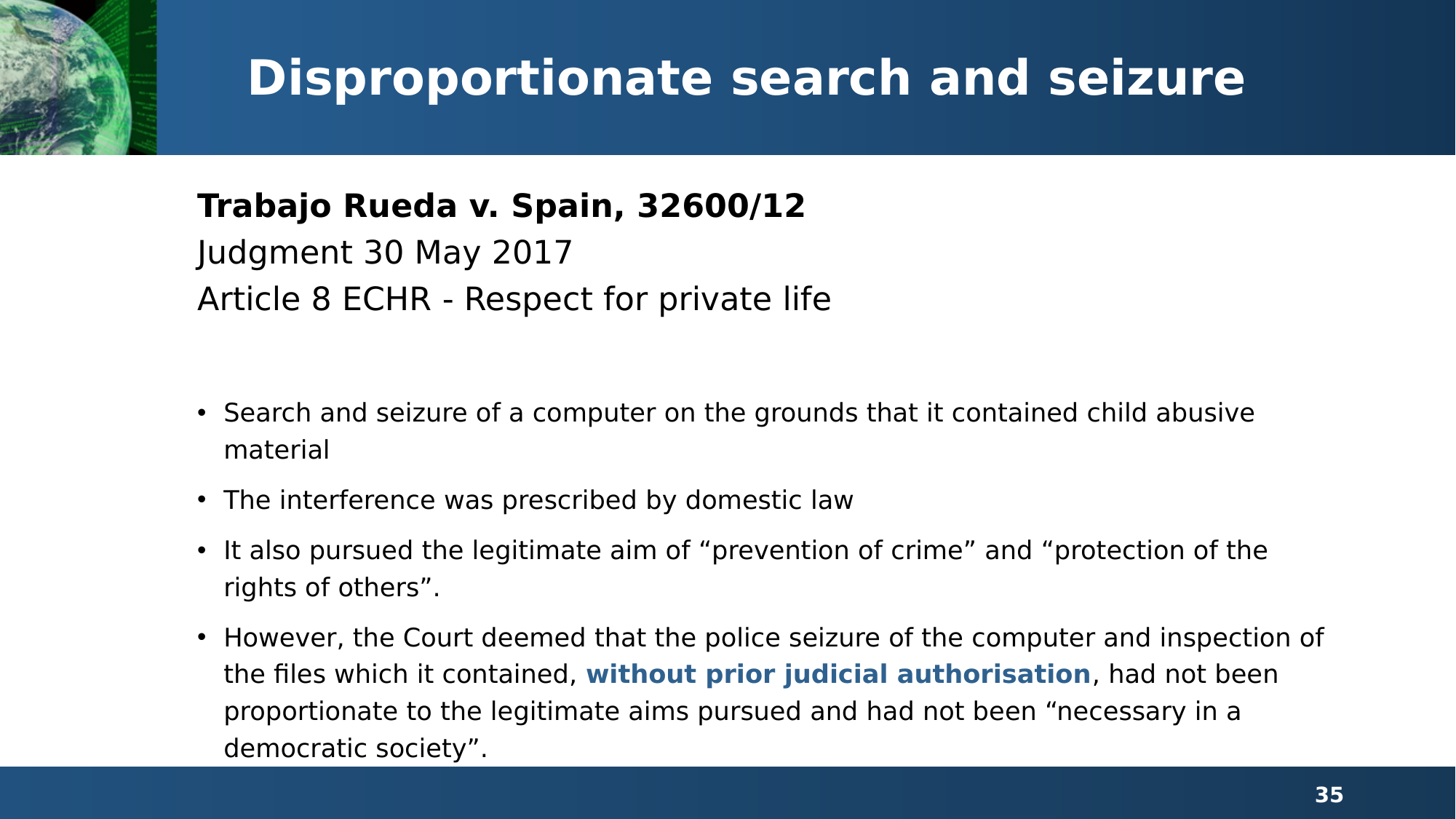

Disproportionate search and seizure
Trabajo Rueda v. Spain, 32600/12
Judgment 30 May 2017
Article 8 ECHR - Respect for private life

Search and seizure of a computer on the grounds that it contained child abusive material
The interference was prescribed by domestic law
It also pursued the legitimate aim of “prevention of crime” and “protection of the rights of others”.
However, the Court deemed that the police seizure of the computer and inspection of the files which it contained, without prior judicial authorisation, had not been proportionate to the legitimate aims pursued and had not been “necessary in a democratic society”.

35